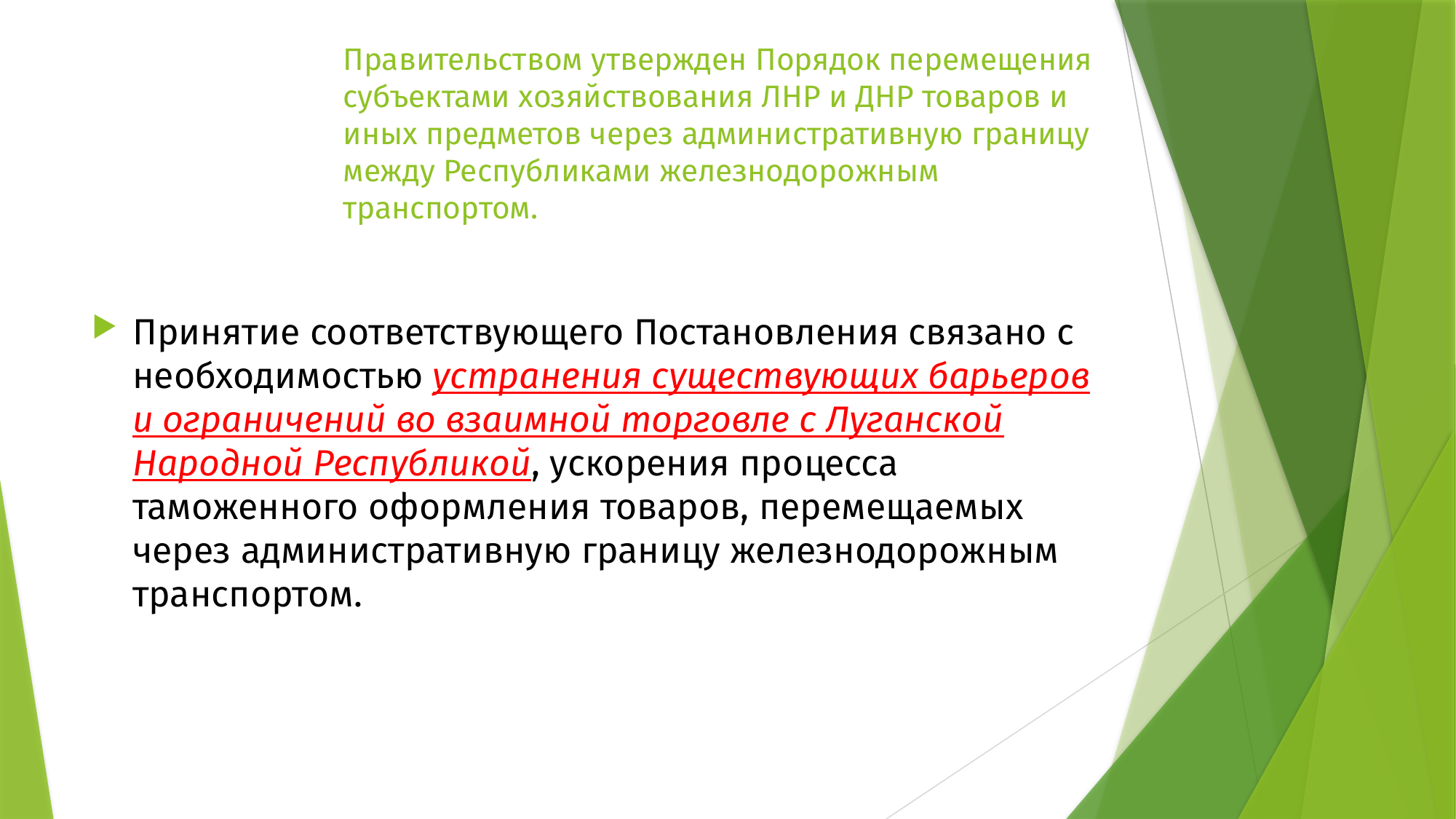

# Правительством утвержден Порядок перемещения субъектами хозяйствования ЛНР и ДНР товаров и иных предметов через административную границу между Республиками железнодорожным транспортом.
Принятие соответствующего Постановления связано с необходимостью устранения существующих барьеров и ограничений во взаимной торговле с Луганской Народной Республикой, ускорения процесса таможенного оформления товаров, перемещаемых через административную границу железнодорожным транспортом.